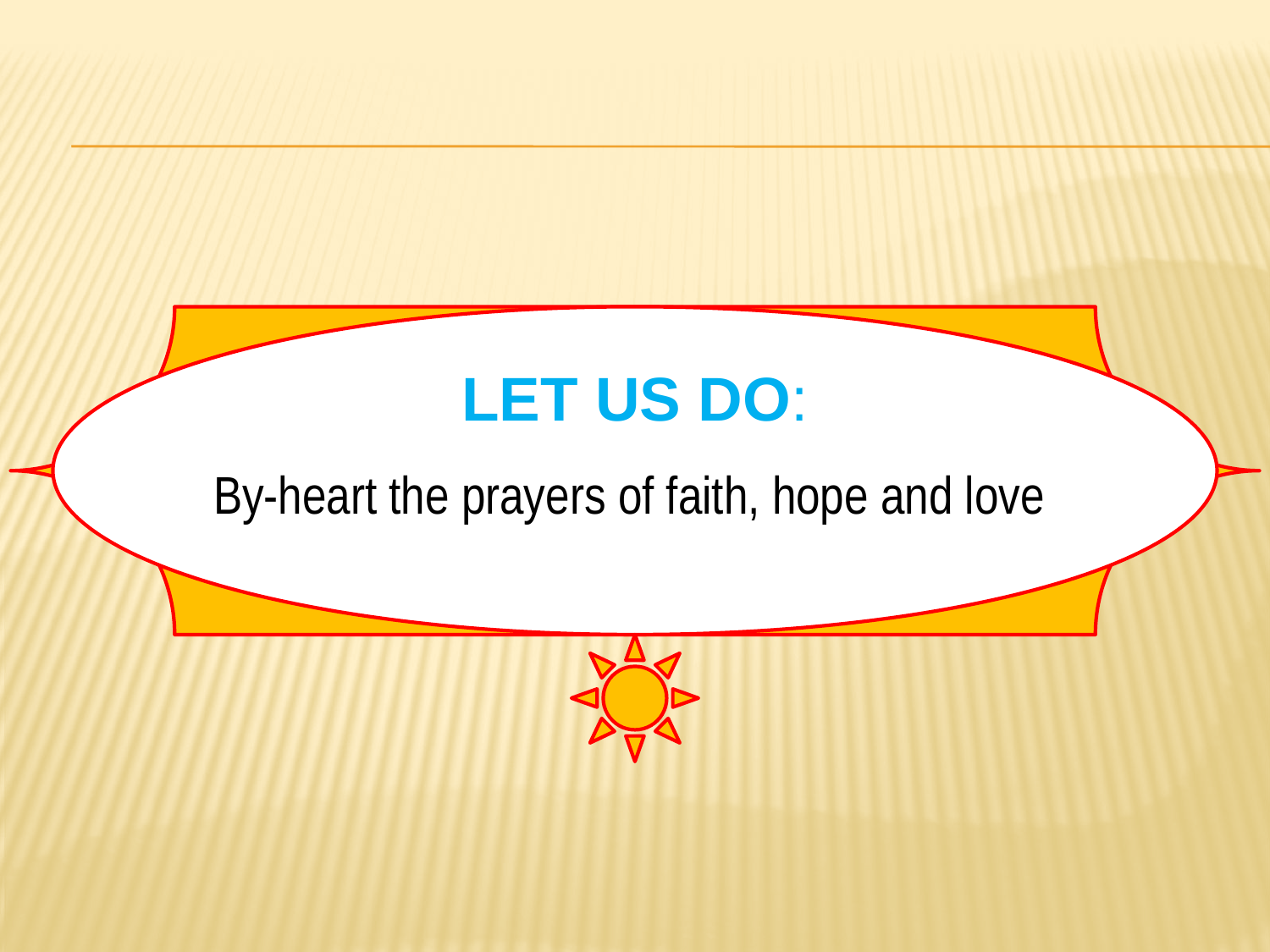

# LET US DO:
By-heart the prayers of faith, hope and love